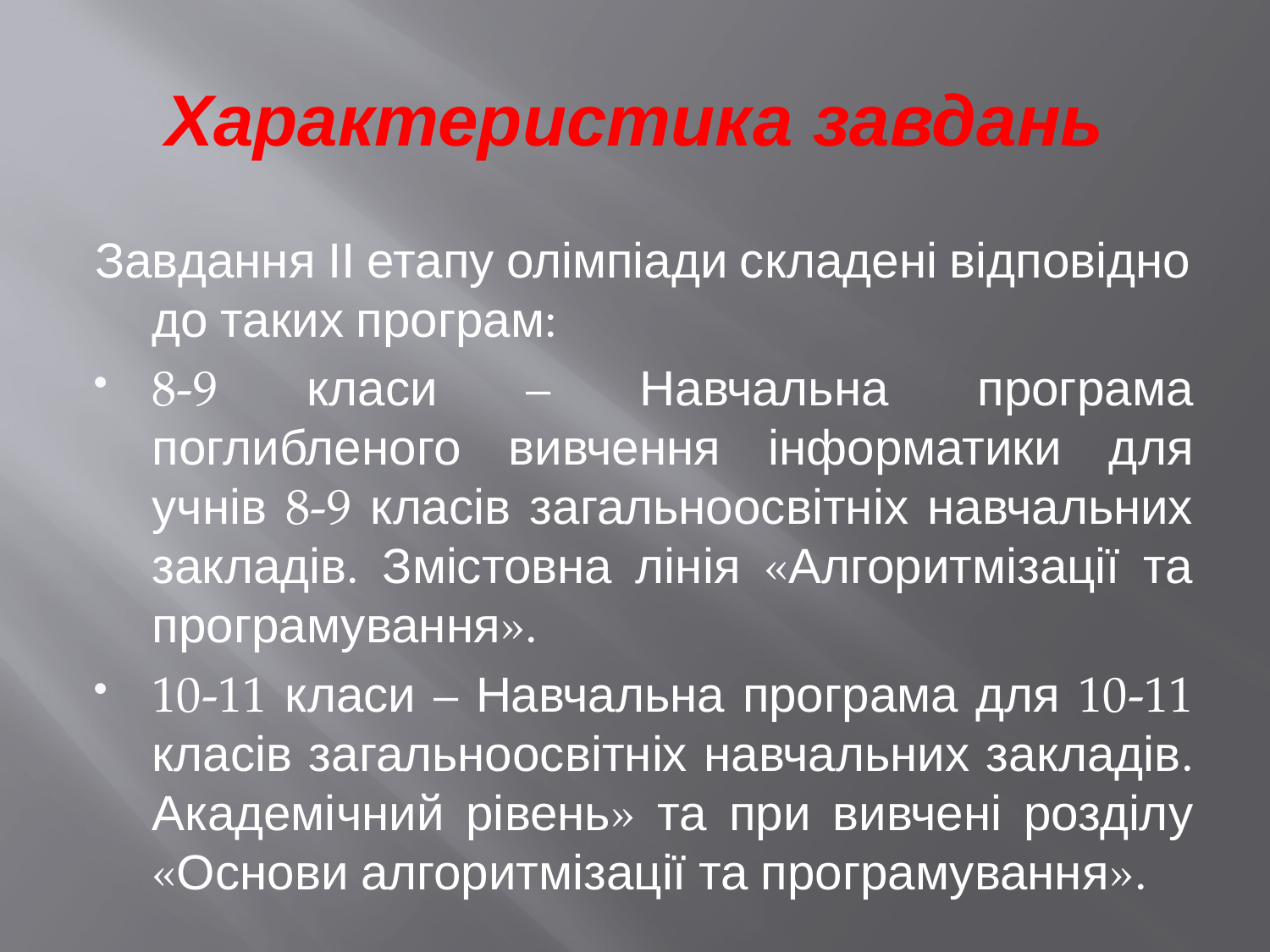

# Характеристика завдань
Завдання ІІ етапу олімпіади складені відповідно до таких програм:
8-9 класи – Навчальна програма поглибленого вивчення інформатики для учнів 8-9 класів загальноосвітніх навчальних закладів. Змістовна лінія «Алгоритмізації та програмування».
10-11 класи – Навчальна програма для 10-11 класів загальноосвітніх навчальних закладів. Академічний рівень» та при вивчені розділу «Основи алгоритмізації та програмування».